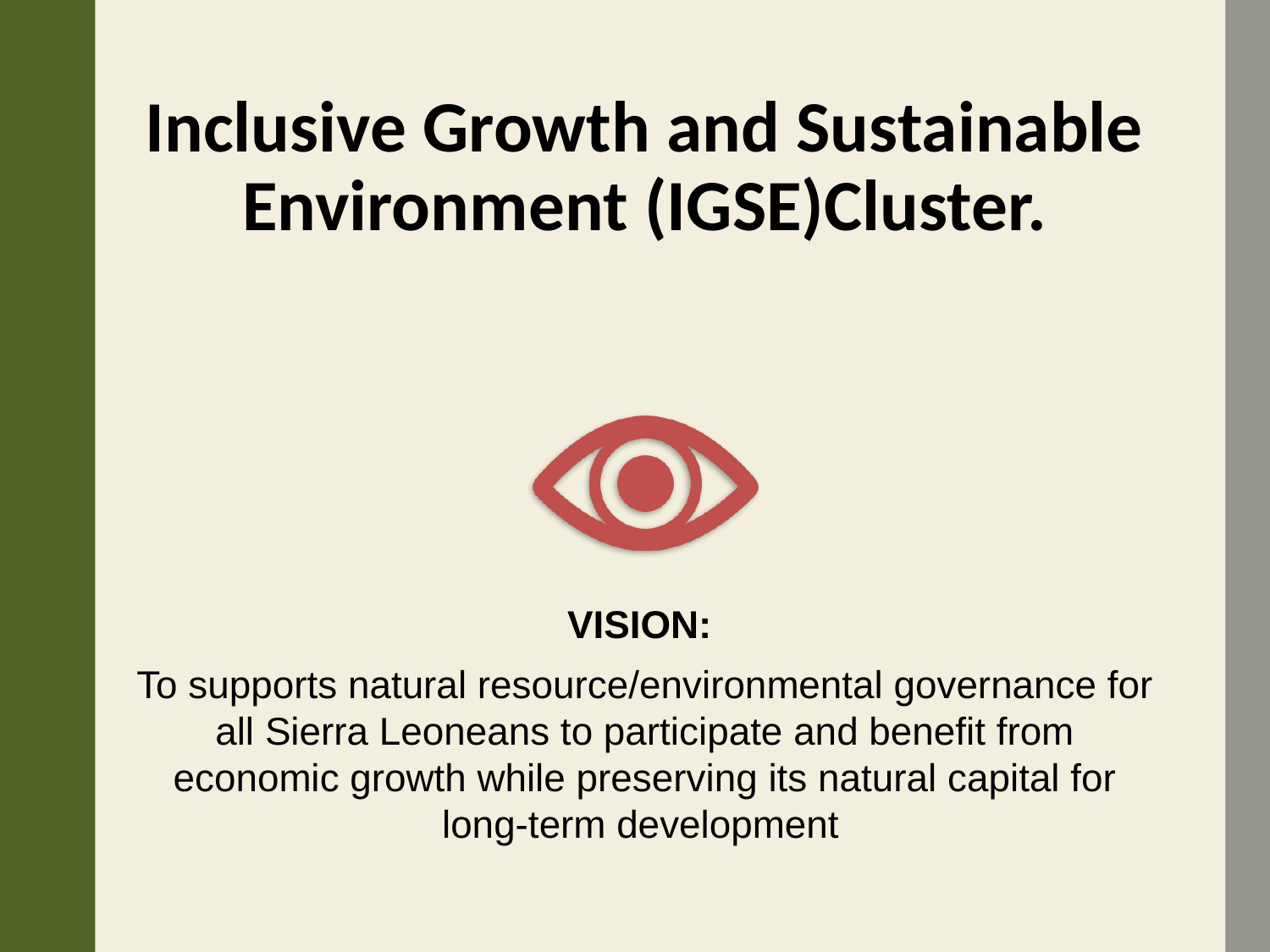

# Inclusive Growth and Sustainable Environment (IGSE)Cluster.
VISION:
To supports natural resource/environmental governance for all Sierra Leoneans to participate and benefit from economic growth while preserving its natural capital for long-term development